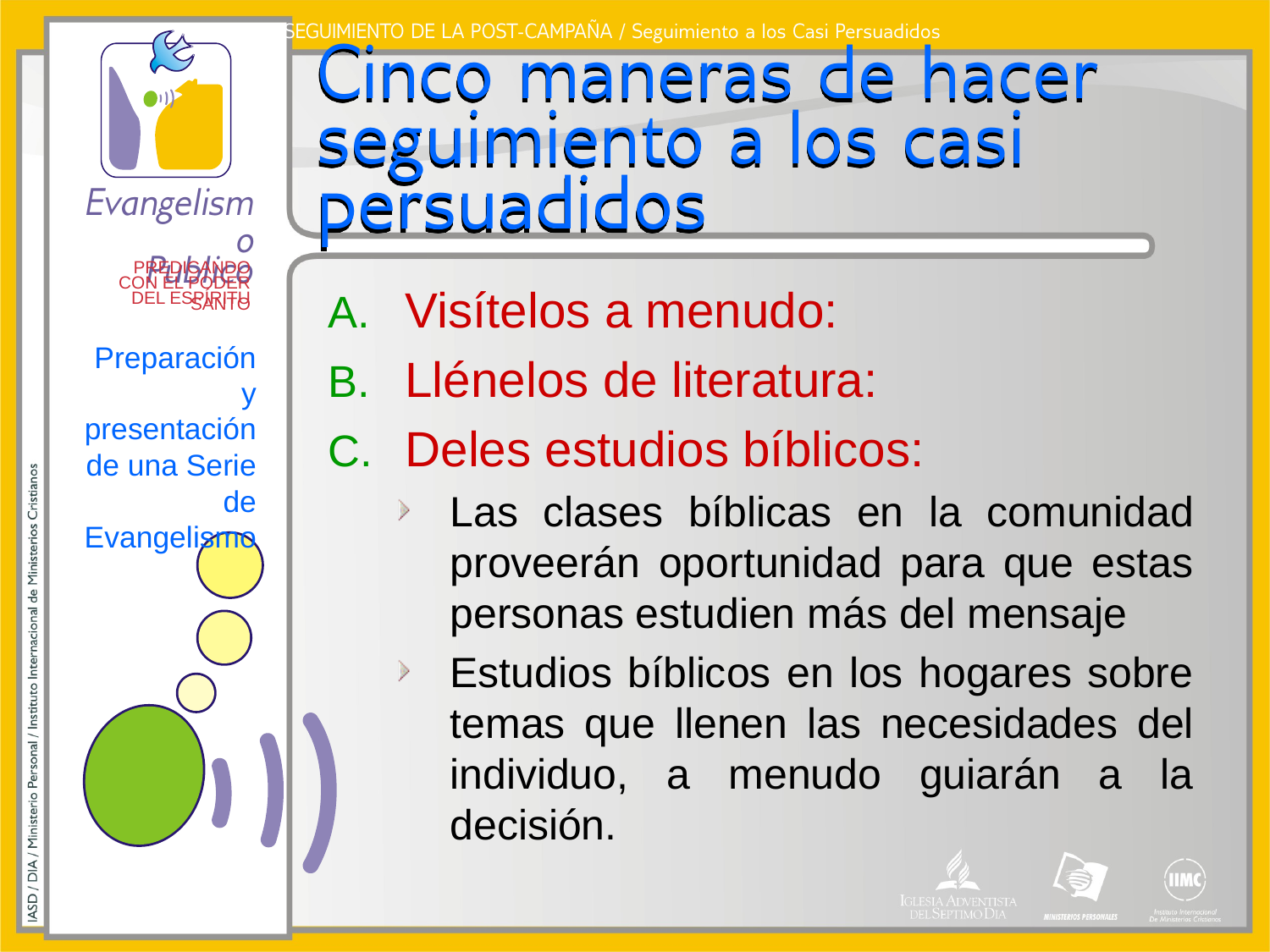

SEGUIMIENTO DE LA POST-CAMPAÑA / Seguimiento a los Casi Persuadidos
# Cinco maneras de hacer seguimiento a los casi persuadidos
Visítelos a menudo:
Llénelos de literatura:
Deles estudios bíblicos:
Las clases bíblicas en la comunidad proveerán oportunidad para que estas personas estudien más del mensaje
Estudios bíblicos en los hogares sobre temas que llenen las necesidades del individuo, a menudo guiarán a la decisión.